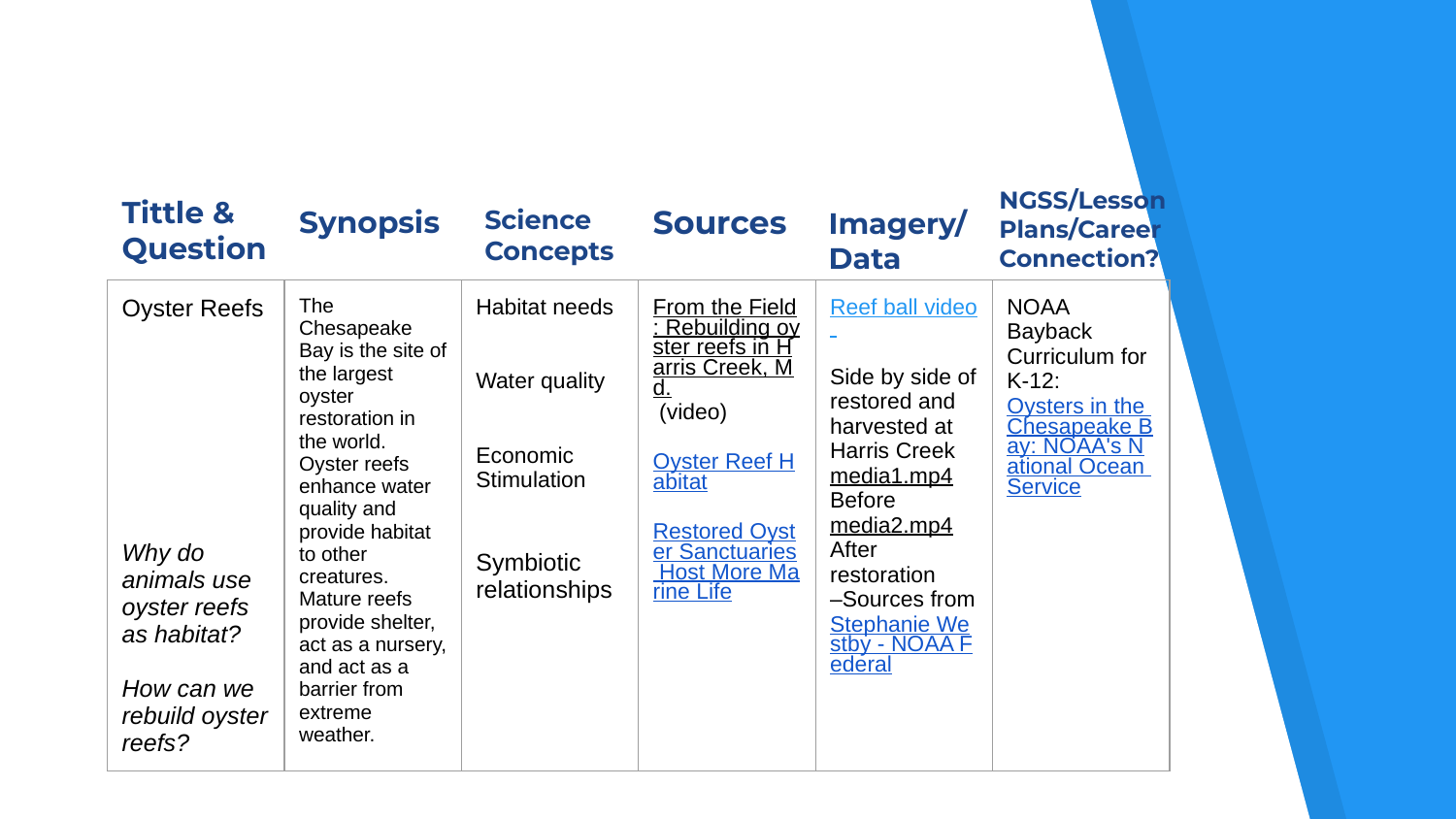

NGSS/Lesson Plans/Career Connection?
# Tittle & Question
Sources
Science Concepts
Synopsis
Imagery/Data
| Oyster Reefs Why do animals use oyster reefs as habitat? How can we rebuild oyster reefs? | The Chesapeake Bay is the site of the largest oyster restoration in the world. Oyster reefs enhance water quality and provide habitat to other creatures. Mature reefs provide shelter, act as a nursery, and act as a barrier from extreme weather. | Habitat needs Water quality Economic Stimulation Symbiotic relationships | From the Field: Rebuilding oyster reefs in Harris Creek, Md. (video) Oyster Reef Habitat Restored Oyster Sanctuaries Host More Marine Life | Reef ball video Side by side of restored and harvested at Harris Creek media1.mp4 Before media2.mp4 After restoration –Sources from Stephanie Westby - NOAA Federal | NOAA Bayback Curriculum for K-12: Oysters in the Chesapeake Bay: NOAA's National Ocean Service |
| --- | --- | --- | --- | --- | --- |